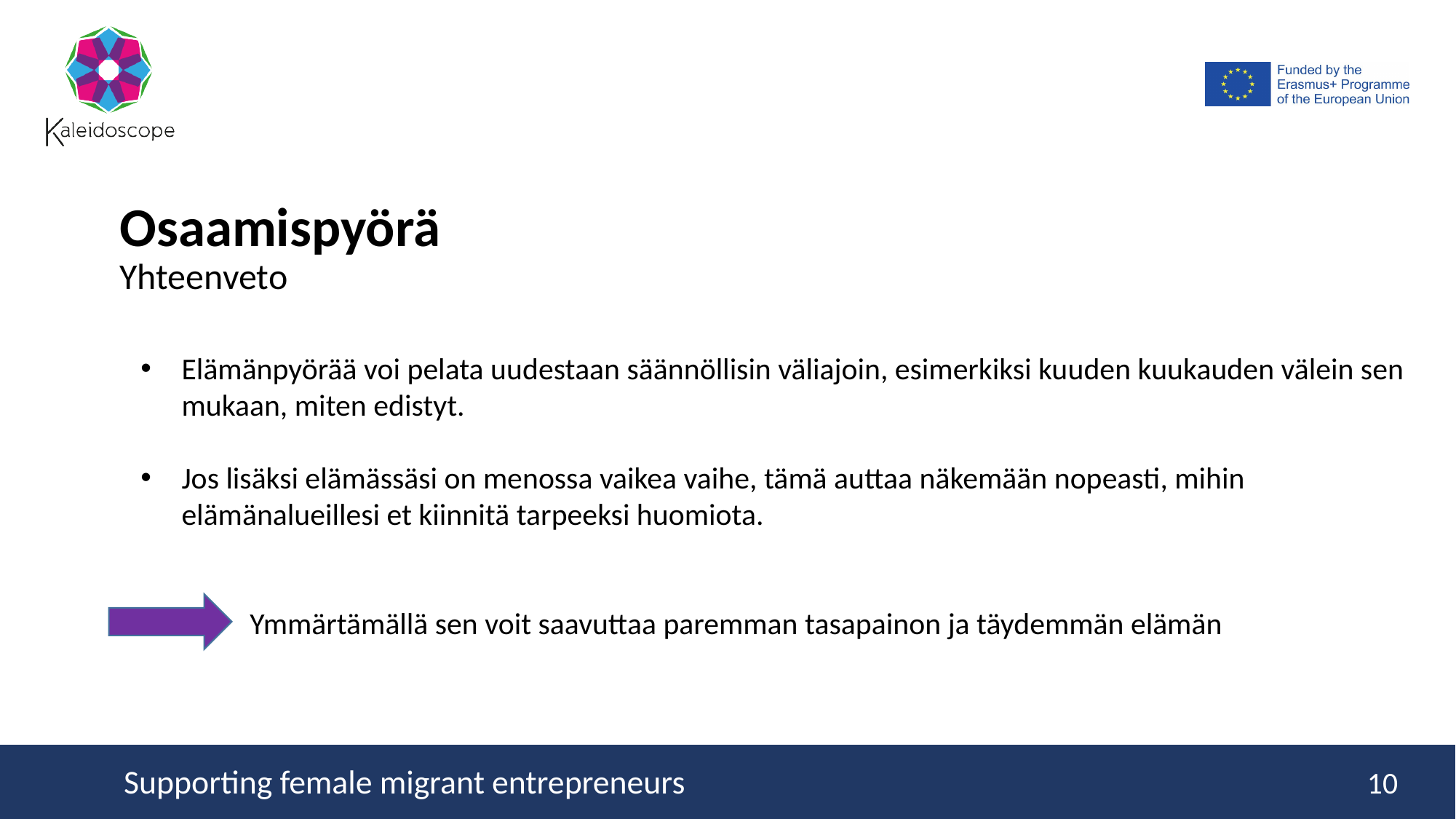

Osaamispyörä
Yhteenveto
Elämänpyörää voi pelata uudestaan säännöllisin väliajoin, esimerkiksi kuuden kuukauden välein sen mukaan, miten edistyt.

Jos lisäksi elämässäsi on menossa vaikea vaihe, tämä auttaa näkemään nopeasti, mihin elämänalueillesi et kiinnitä tarpeeksi huomiota.

	Ymmärtämällä sen voit saavuttaa paremman tasapainon ja täydemmän elämän

10